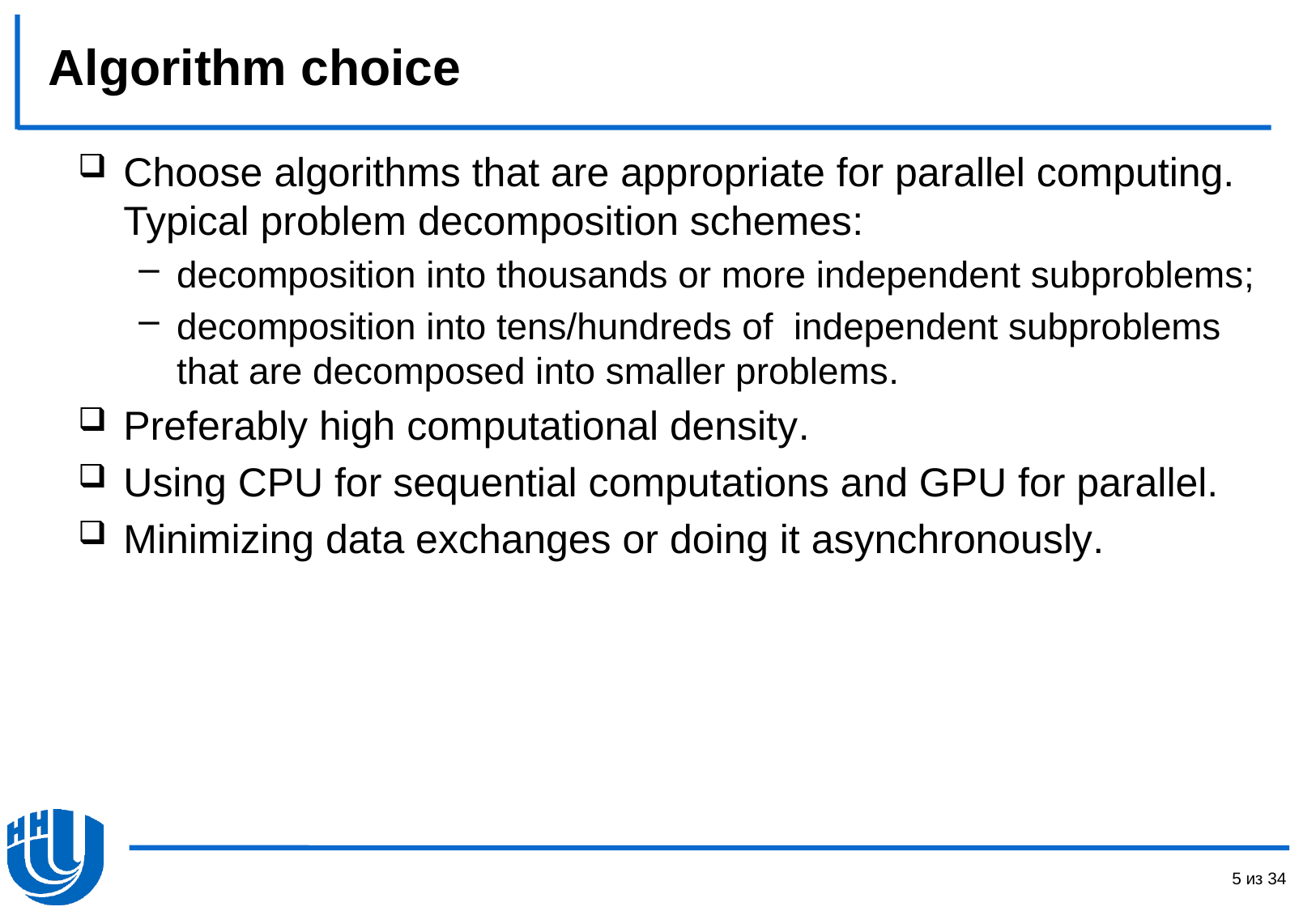

# Algorithm choice
Choose algorithms that are appropriate for parallel computing. Typical problem decomposition schemes:
decomposition into thousands or more independent subproblems;
decomposition into tens/hundreds of  independent subproblems that are decomposed into smaller problems.
Preferably high computational density.
Using CPU for sequential computations and GPU for parallel.
Minimizing data exchanges or doing it asynchronously.
5